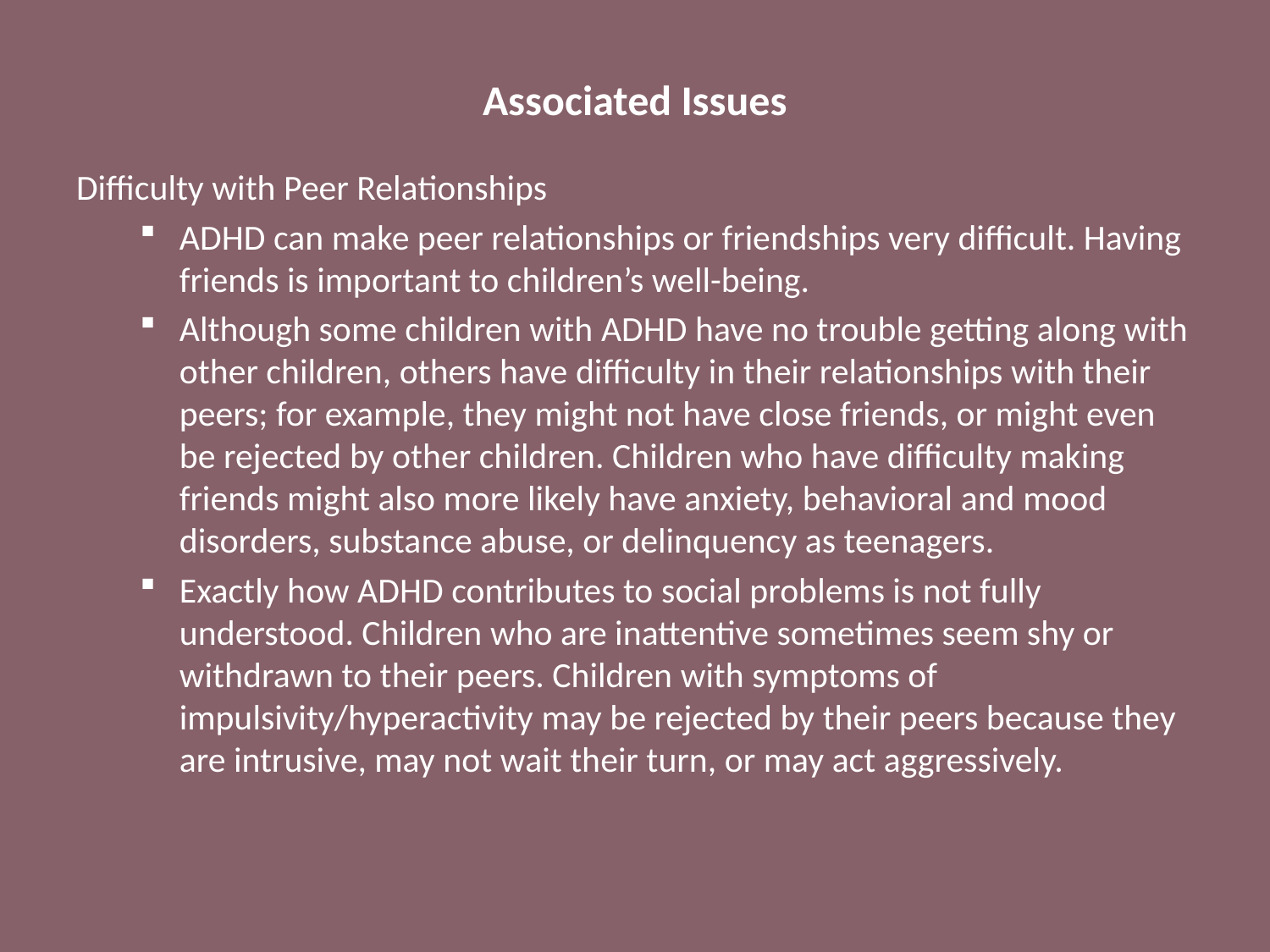

# Associated Issues
Difficulty with Peer Relationships
ADHD can make peer relationships or friendships very difficult. Having friends is important to children’s well-being.
Although some children with ADHD have no trouble getting along with other children, others have difficulty in their relationships with their peers; for example, they might not have close friends, or might even be rejected by other children. Children who have difficulty making friends might also more likely have anxiety, behavioral and mood disorders, substance abuse, or delinquency as teenagers.
Exactly how ADHD contributes to social problems is not fully understood. Children who are inattentive sometimes seem shy or withdrawn to their peers. Children with symptoms of impulsivity/hyperactivity may be rejected by their peers because they are intrusive, may not wait their turn, or may act aggressively.